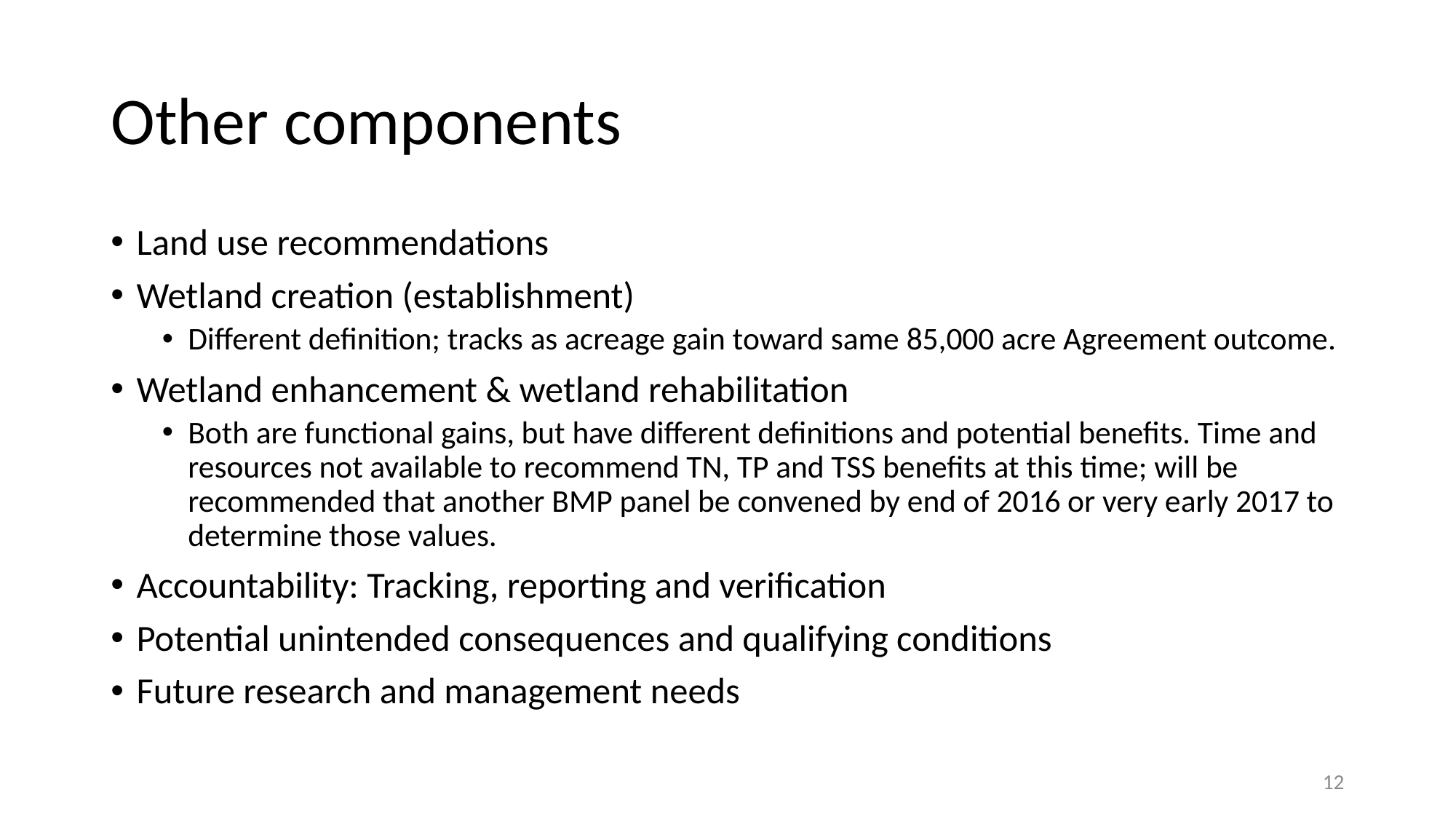

# Other components
Land use recommendations
Wetland creation (establishment)
Different definition; tracks as acreage gain toward same 85,000 acre Agreement outcome.
Wetland enhancement & wetland rehabilitation
Both are functional gains, but have different definitions and potential benefits. Time and resources not available to recommend TN, TP and TSS benefits at this time; will be recommended that another BMP panel be convened by end of 2016 or very early 2017 to determine those values.
Accountability: Tracking, reporting and verification
Potential unintended consequences and qualifying conditions
Future research and management needs

12